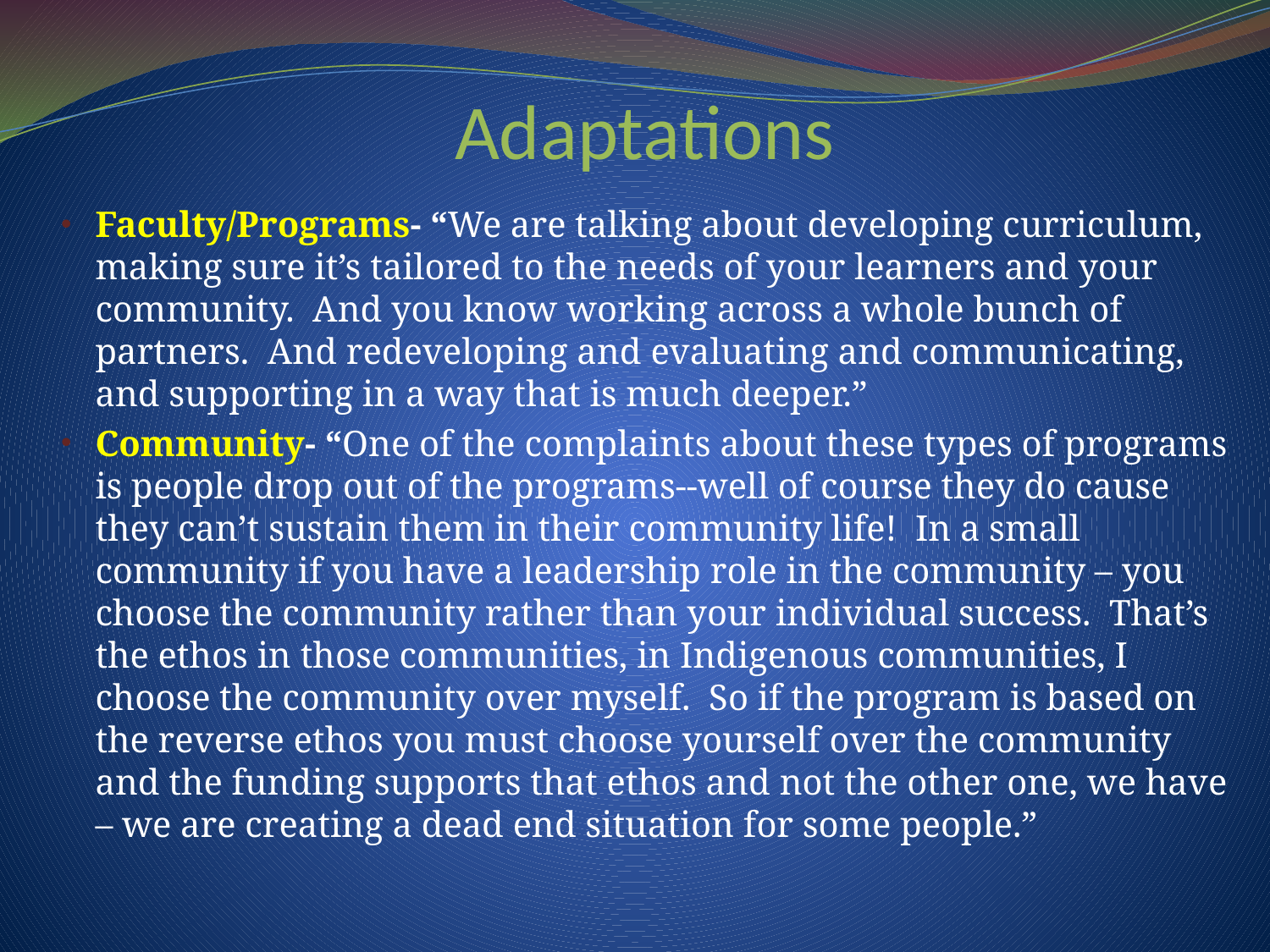

Adaptations
Faculty/Programs- “We are talking about developing curriculum, making sure it’s tailored to the needs of your learners and your community.  And you know working across a whole bunch of partners.  And redeveloping and evaluating and communicating, and supporting in a way that is much deeper.”
Community- “One of the complaints about these types of programs is people drop out of the programs--well of course they do cause they can’t sustain them in their community life!  In a small community if you have a leadership role in the community – you choose the community rather than your individual success.  That’s the ethos in those communities, in Indigenous communities, I choose the community over myself.  So if the program is based on the reverse ethos you must choose yourself over the community and the funding supports that ethos and not the other one, we have – we are creating a dead end situation for some people.”